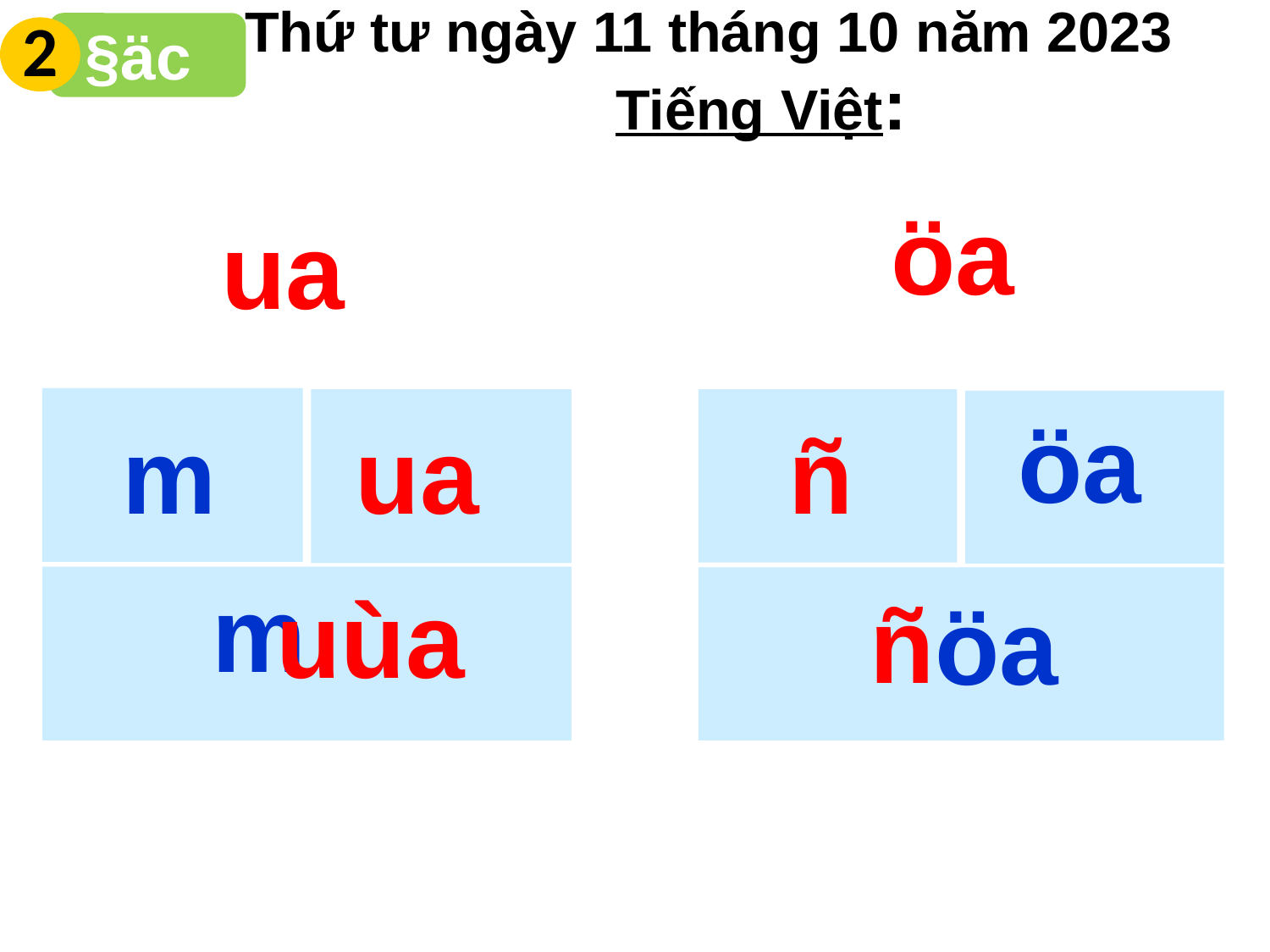

2
§äc

Thứ tư ngày 11 tháng 10 năm 2023
Tiếng Việt:
öa
ua

öa
m
ua
ñ
m
uùa
ñ
öa